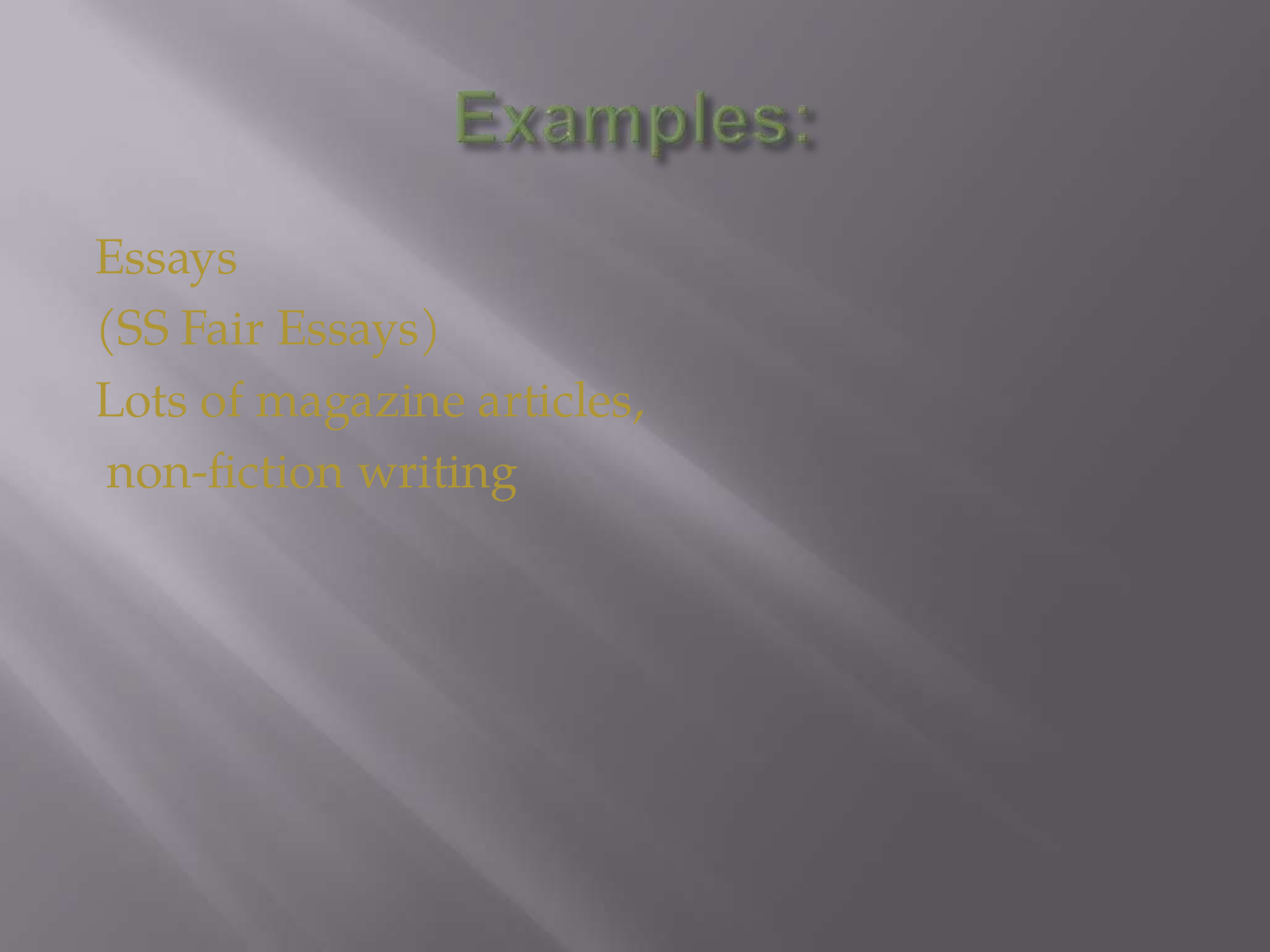

Essays
(SS Fair Essays)
Lots of magazine articles,  non-fiction writing